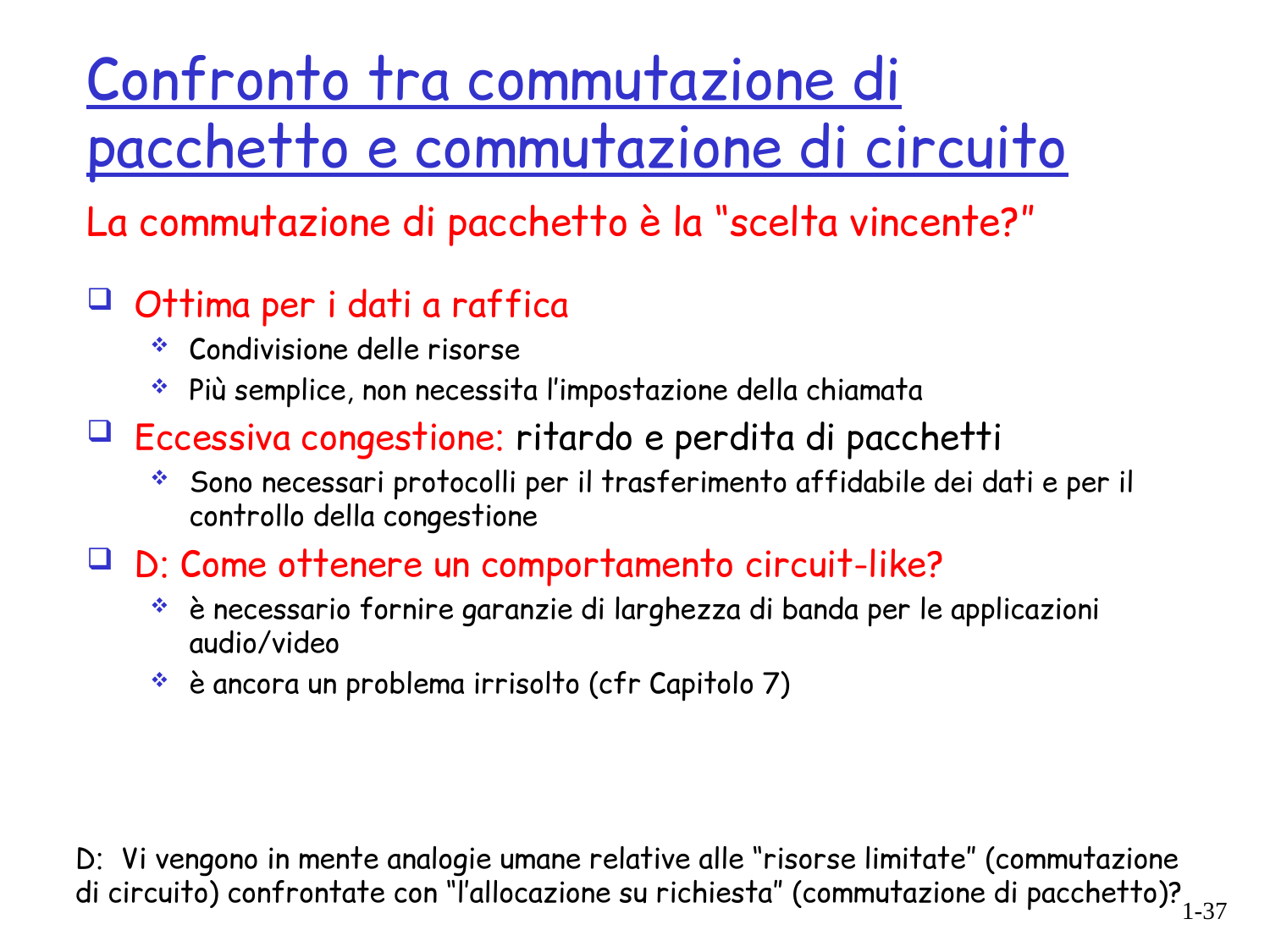

# Confronto tra commutazione di pacchetto e commutazione di circuito
La commutazione di pacchetto è la “scelta vincente?”
Ottima per i dati a raffica
Condivisione delle risorse
Più semplice, non necessita l’impostazione della chiamata
Eccessiva congestione: ritardo e perdita di pacchetti
Sono necessari protocolli per il trasferimento affidabile dei dati e per il controllo della congestione
D: Come ottenere un comportamento circuit-like?
è necessario fornire garanzie di larghezza di banda per le applicazioni audio/video
è ancora un problema irrisolto (cfr Capitolo 7)‏
D:  Vi vengono in mente analogie umane relative alle “risorse limitate” (commutazione di circuito) confrontate con “l’allocazione su richiesta” (commutazione di pacchetto)?
1-37